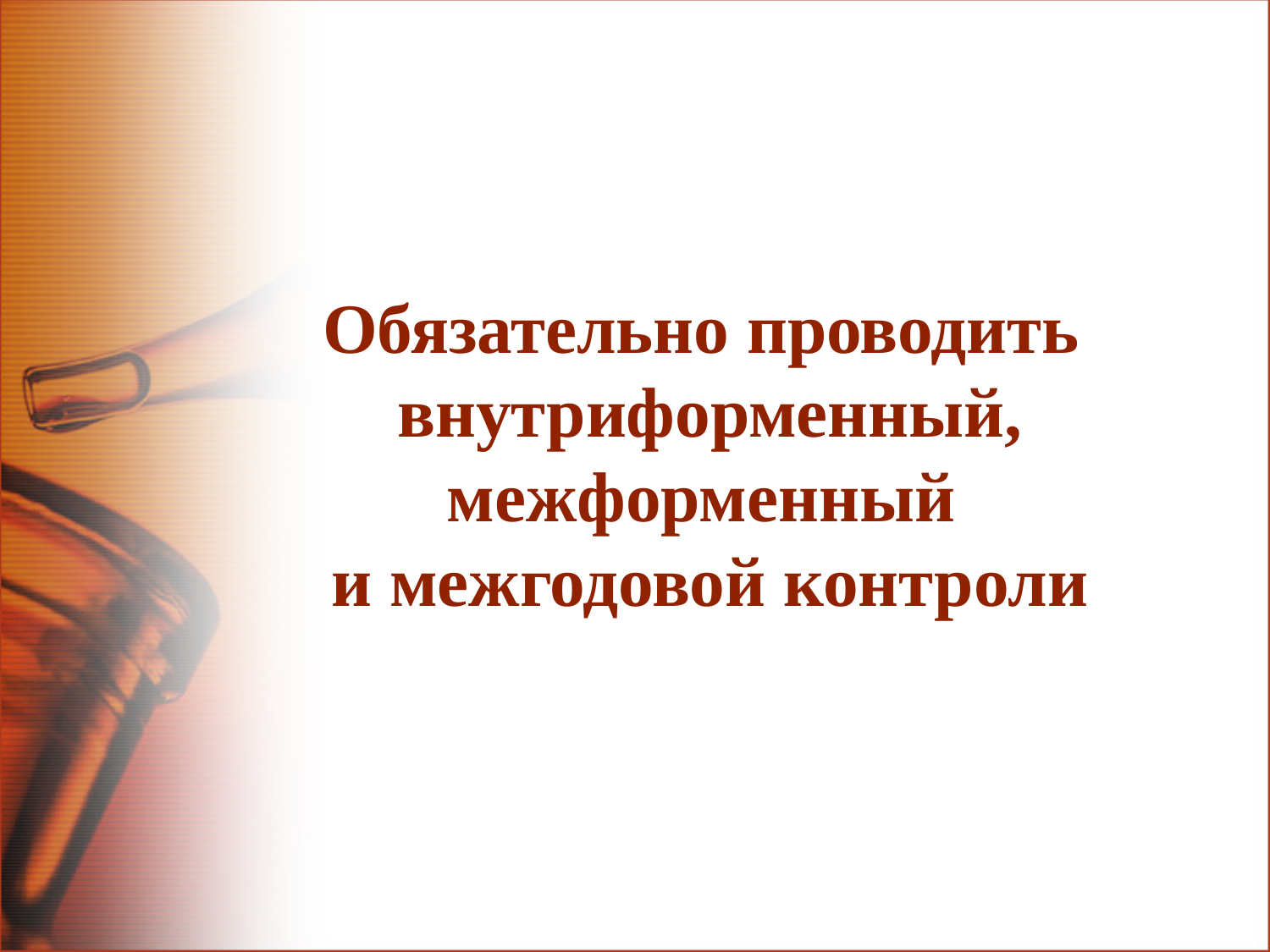

Обязательно проводить
внутриформенный, межформенный
и межгодовой контроли